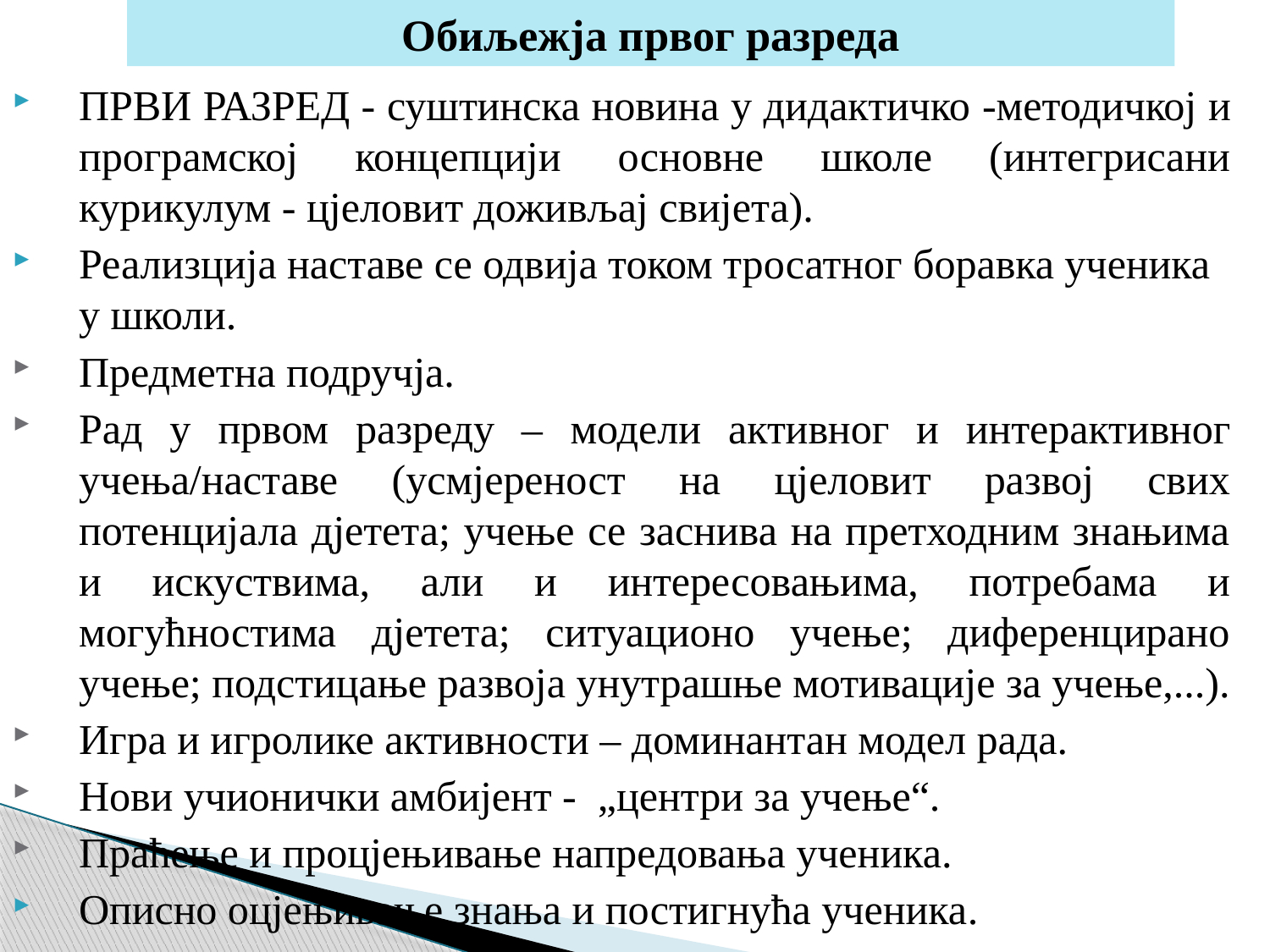

#
Обиљежја првог разреда
ПРВИ РАЗРЕД - суштинска новина у дидактичко -методичкој и програмској концепцији основне школе (интегрисани курикулум - цјеловит доживљај свијета).
Реализција наставе се одвија током тросатног боравка ученика у школи.
Предметна подручја.
Рад у првом разреду – модели активног и интерактивног учења/наставе (усмјереност на цјеловит развој свих потенцијала дјетета; учење се заснива на претходним знањима и искуствима, али и интересовањима, потребама и могућностима дјетета; ситуационо учење; диференцирано учење; подстицање развоја унутрашње мотивације за учење,...).
Игра и игролике активности – доминантан модел рада.
Нови учионички амбијент -  „центри за учење“.
Праћење и процјењивање напредовања ученика.
Описно оцјењивање знања и постигнућа ученика.